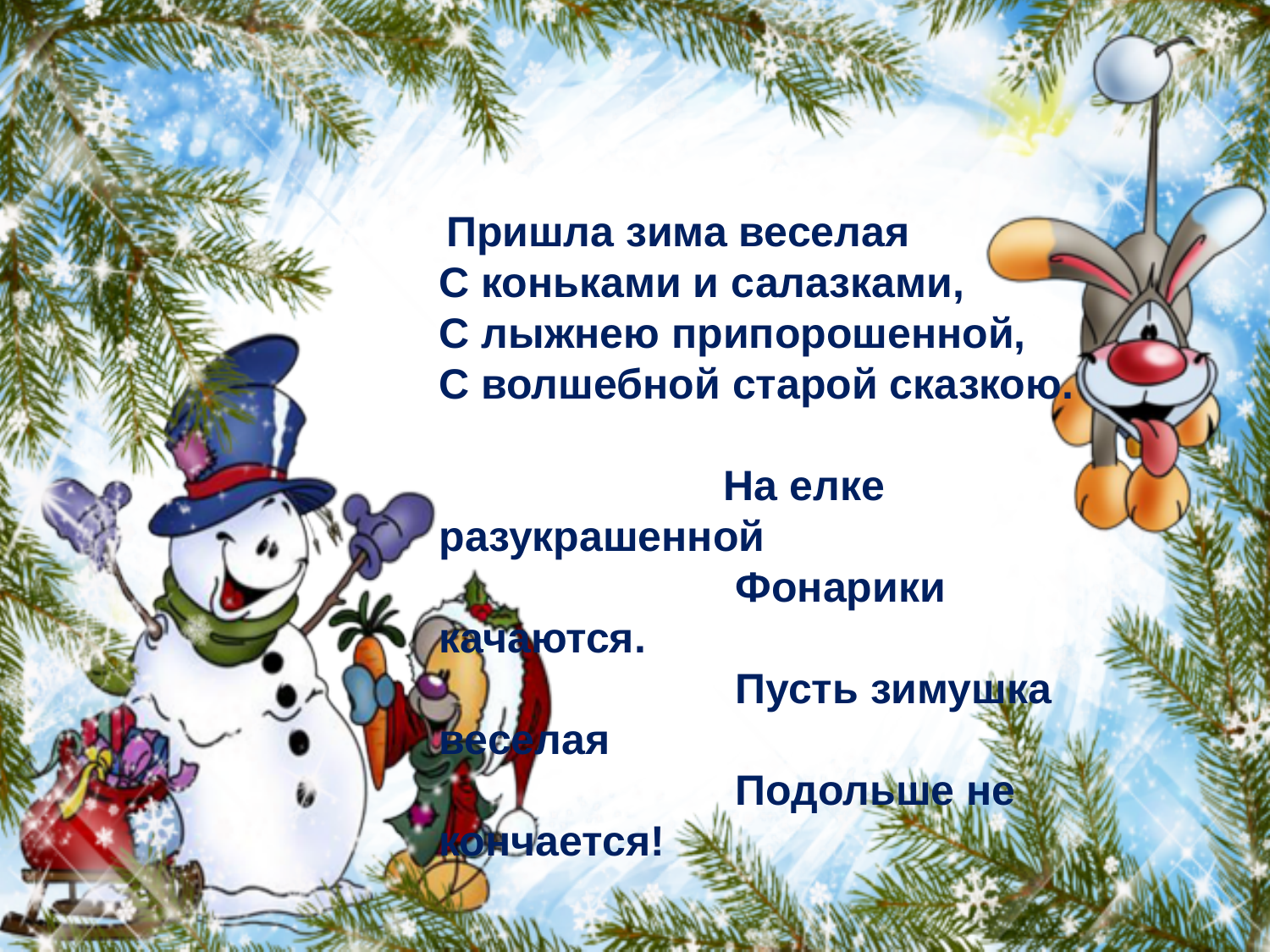

Пришла зима веселая
С коньками и салазками,
С лыжнею припорошенной,
С волшебной старой сказкою.

                        На елке  разукрашенной
                         Фонарики качаются.
                         Пусть зимушка веселая
                         Подольше не кончается!